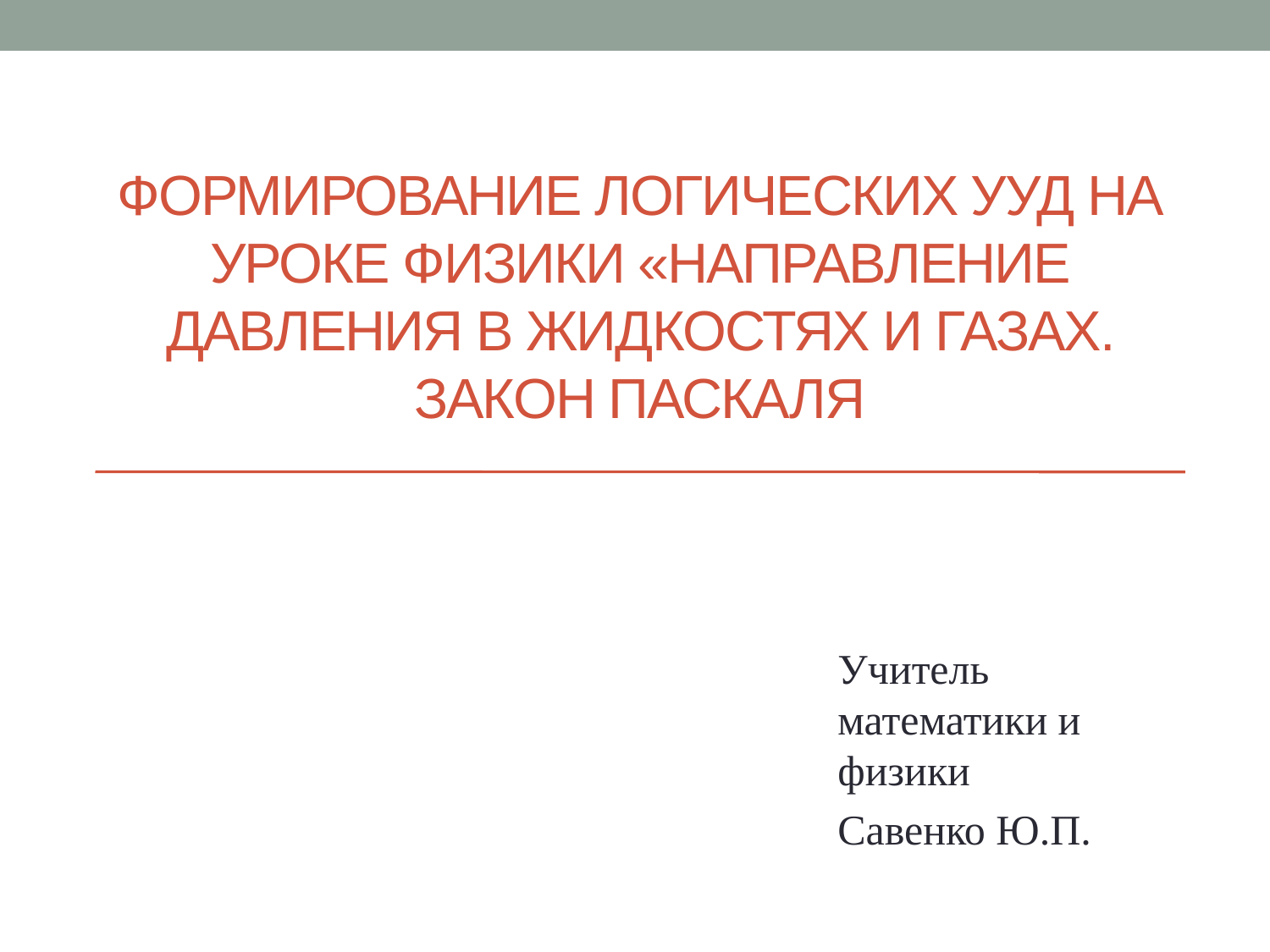

# ФОРМИРОВАНИЕ ЛОГИЧЕСКИХ УУД на уроке физики «направление давления в жидкостях и газах. Закон Паскаля
Учитель математики и физики
Савенко Ю.П.